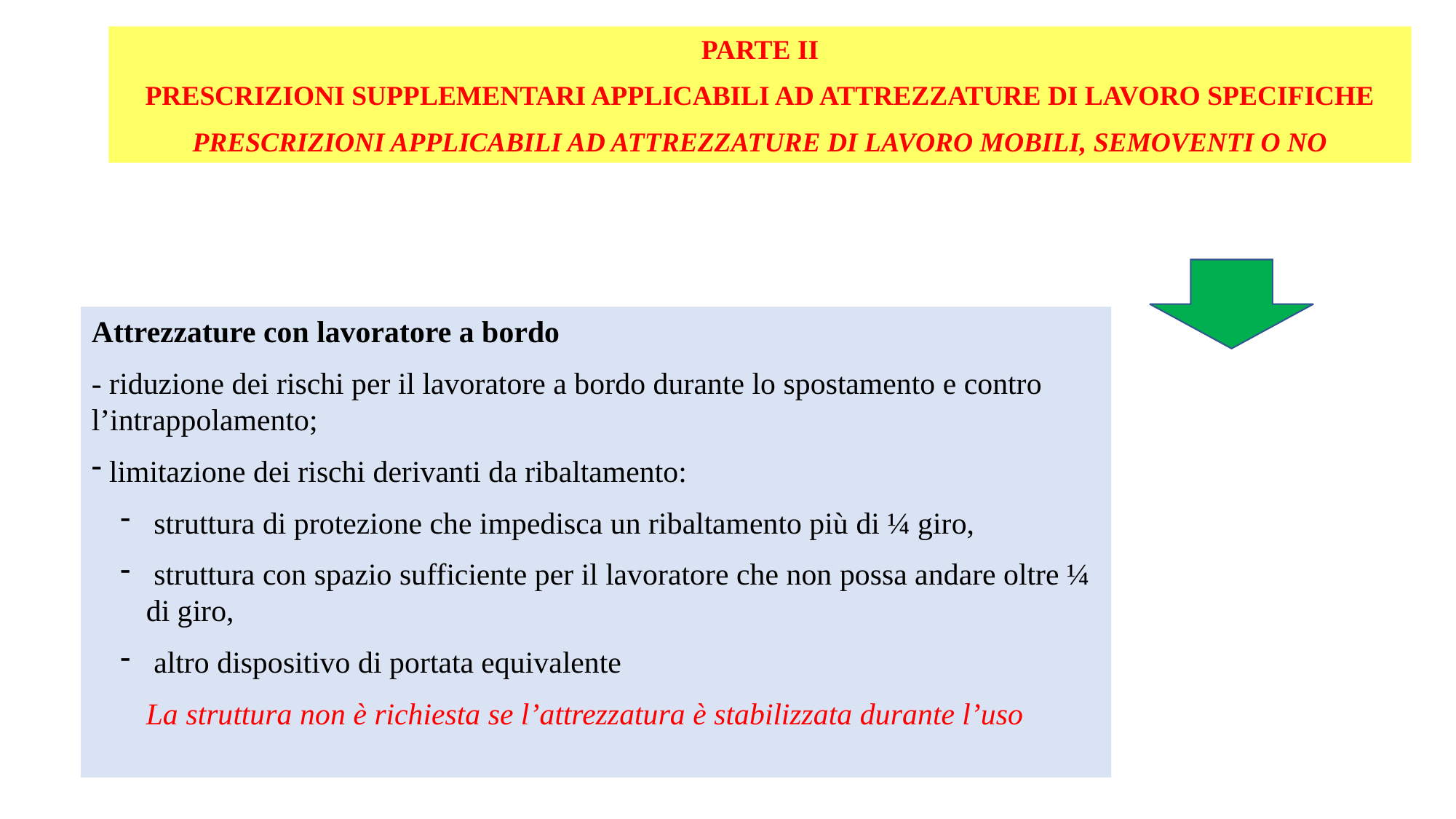

PARTE II
PRESCRIZIONI SUPPLEMENTARI APPLICABILI AD ATTREZZATURE DI LAVORO SPECIFICHE
PRESCRIZIONI APPLICABILI AD ATTREZZATURE DI LAVORO MOBILI, SEMOVENTI O NO

Attrezzature con lavoratore a bordo
- riduzione dei rischi per il lavoratore a bordo durante lo spostamento e contro l’intrappolamento;
 limitazione dei rischi derivanti da ribaltamento:
 struttura di protezione che impedisca un ribaltamento più di ¼ giro,
 struttura con spazio sufficiente per il lavoratore che non possa andare oltre ¼ di giro,
 altro dispositivo di portata equivalente
La struttura non è richiesta se l’attrezzatura è stabilizzata durante l’uso